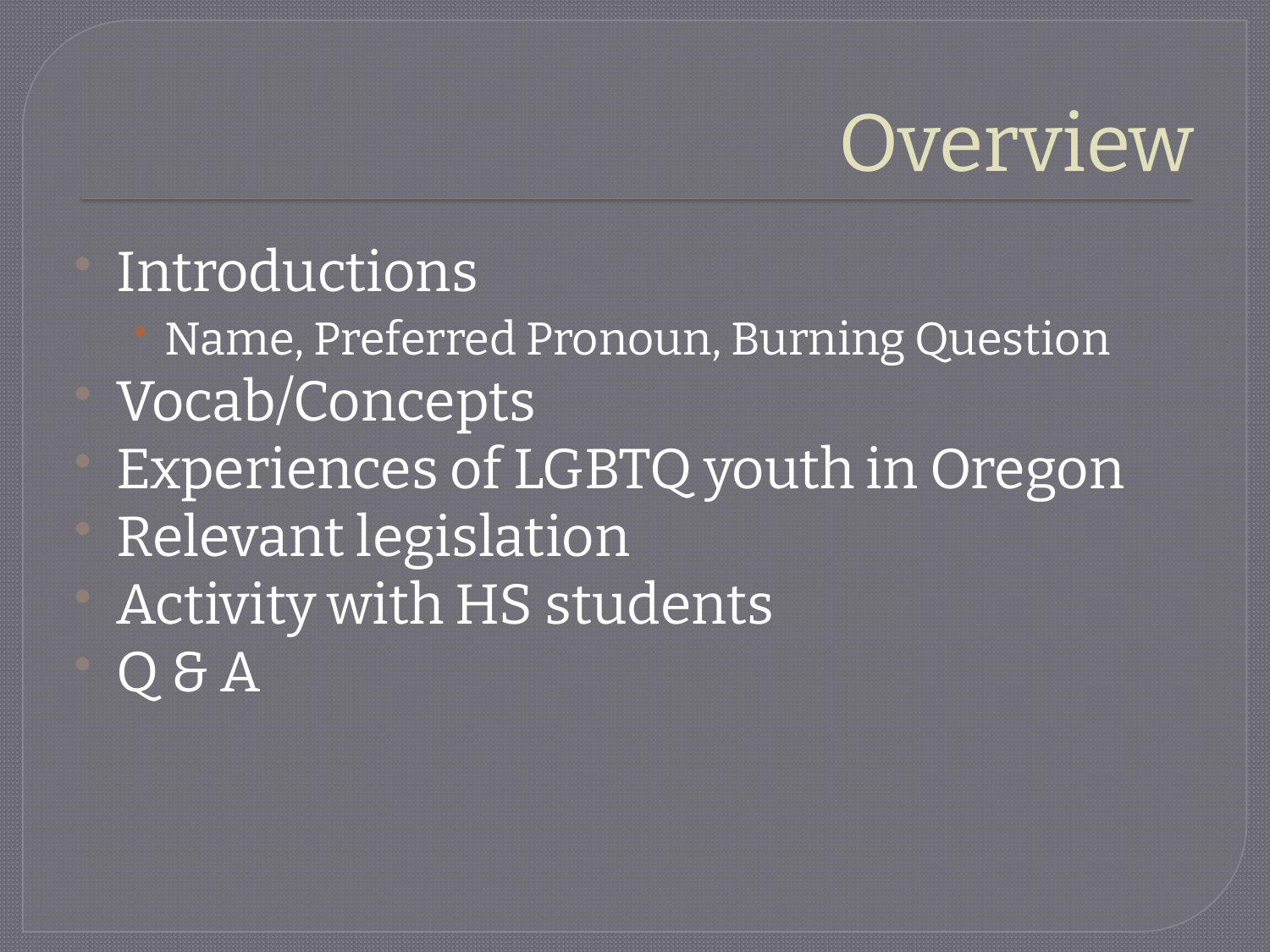

# Overview
Introductions
Name, Preferred Pronoun, Burning Question
Vocab/Concepts
Experiences of LGBTQ youth in Oregon
Relevant legislation
Activity with HS students
Q & A